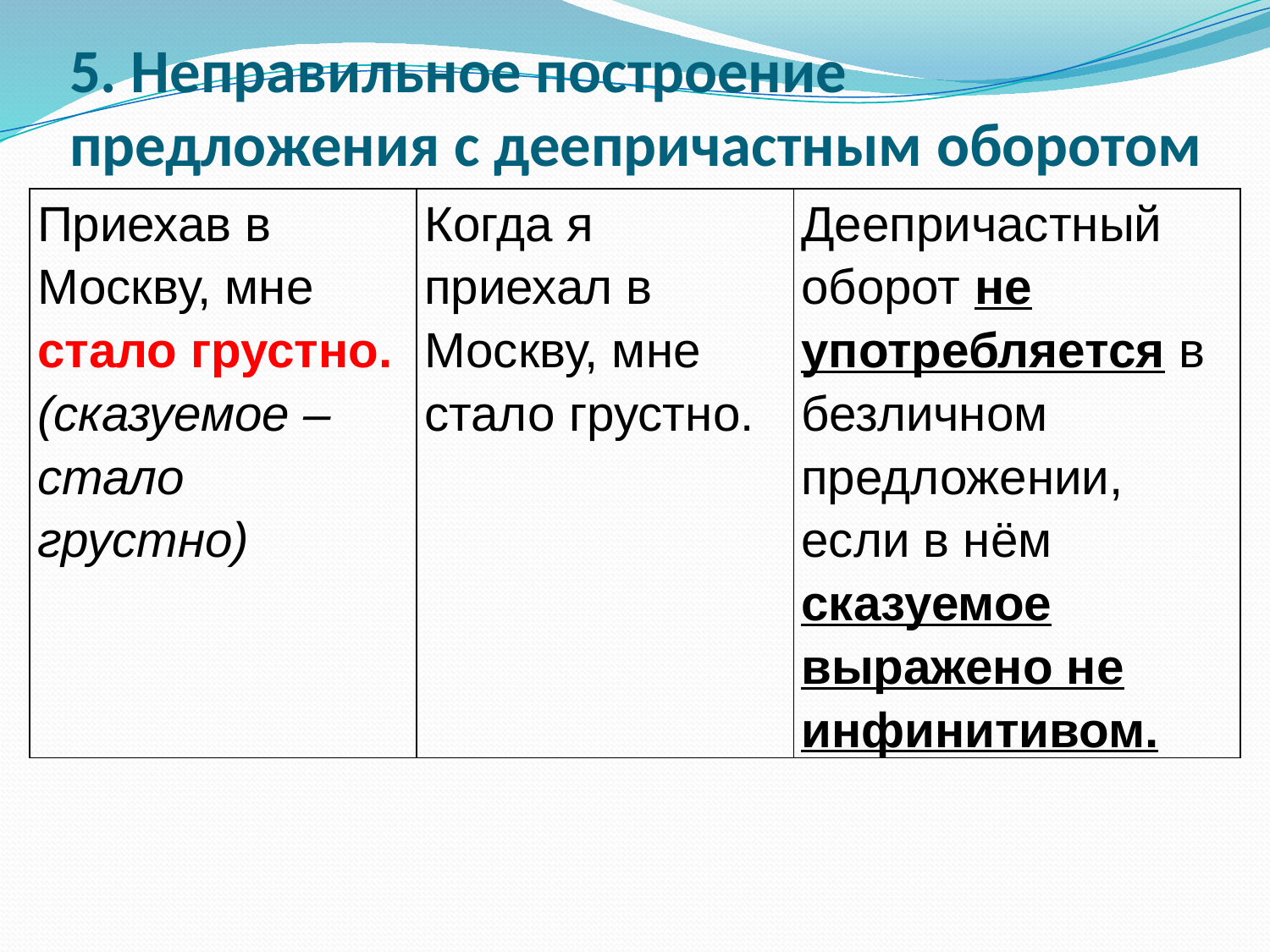

# 5. Неправильное построение предложения с деепричастным оборотом
| Приехав в Москву, мне стало грустно. (сказуемое – стало грустно) | Когда я приехал в Москву, мне стало грустно. | Деепричастный оборот не употребляется в безличном предложении, если в нём сказуемое выражено не инфинитивом. |
| --- | --- | --- |